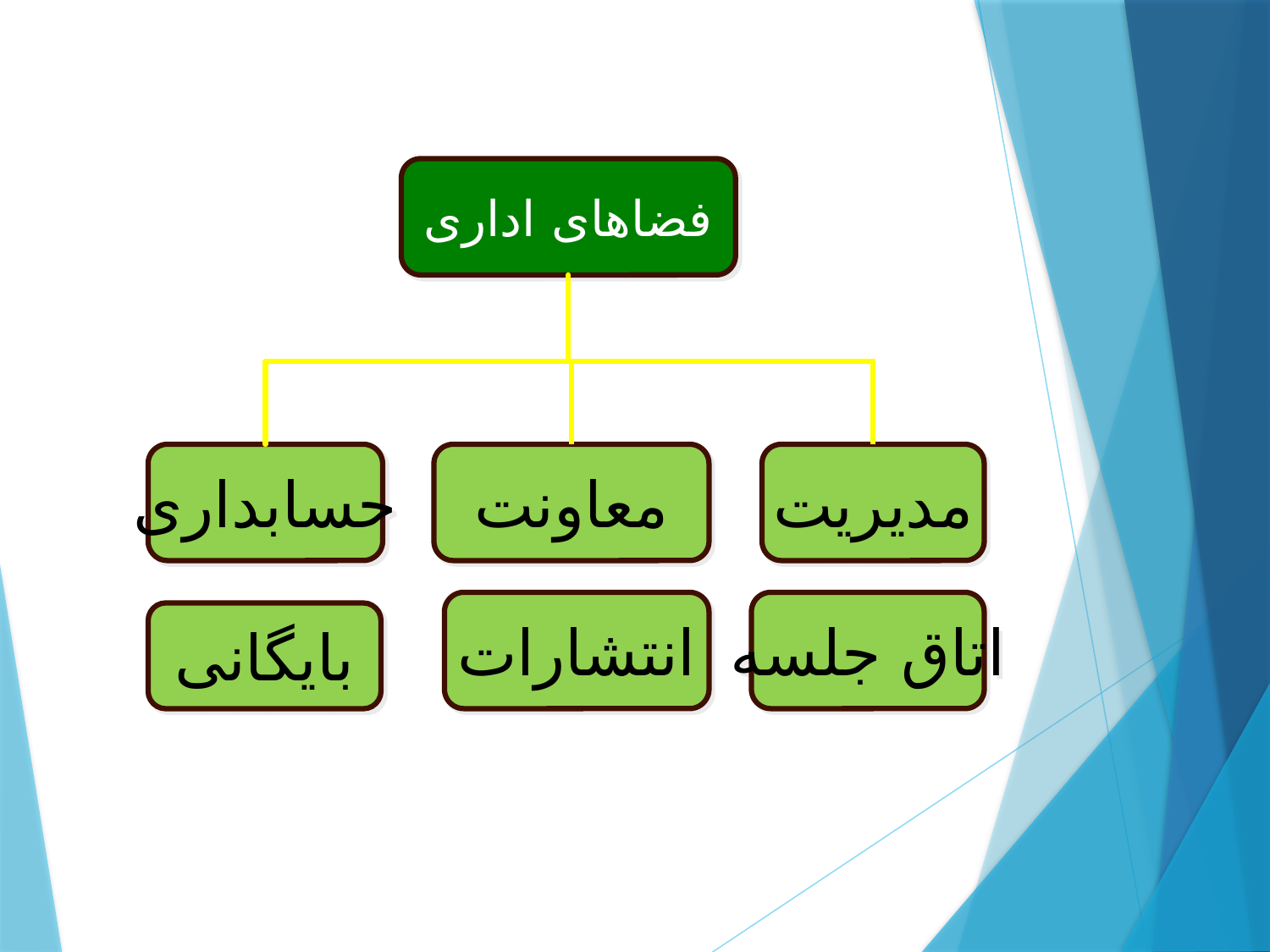

فضاهای اداری
حسابداری
معاونت
مدیریت
انتشارات
اتاق جلسه
بایگانی